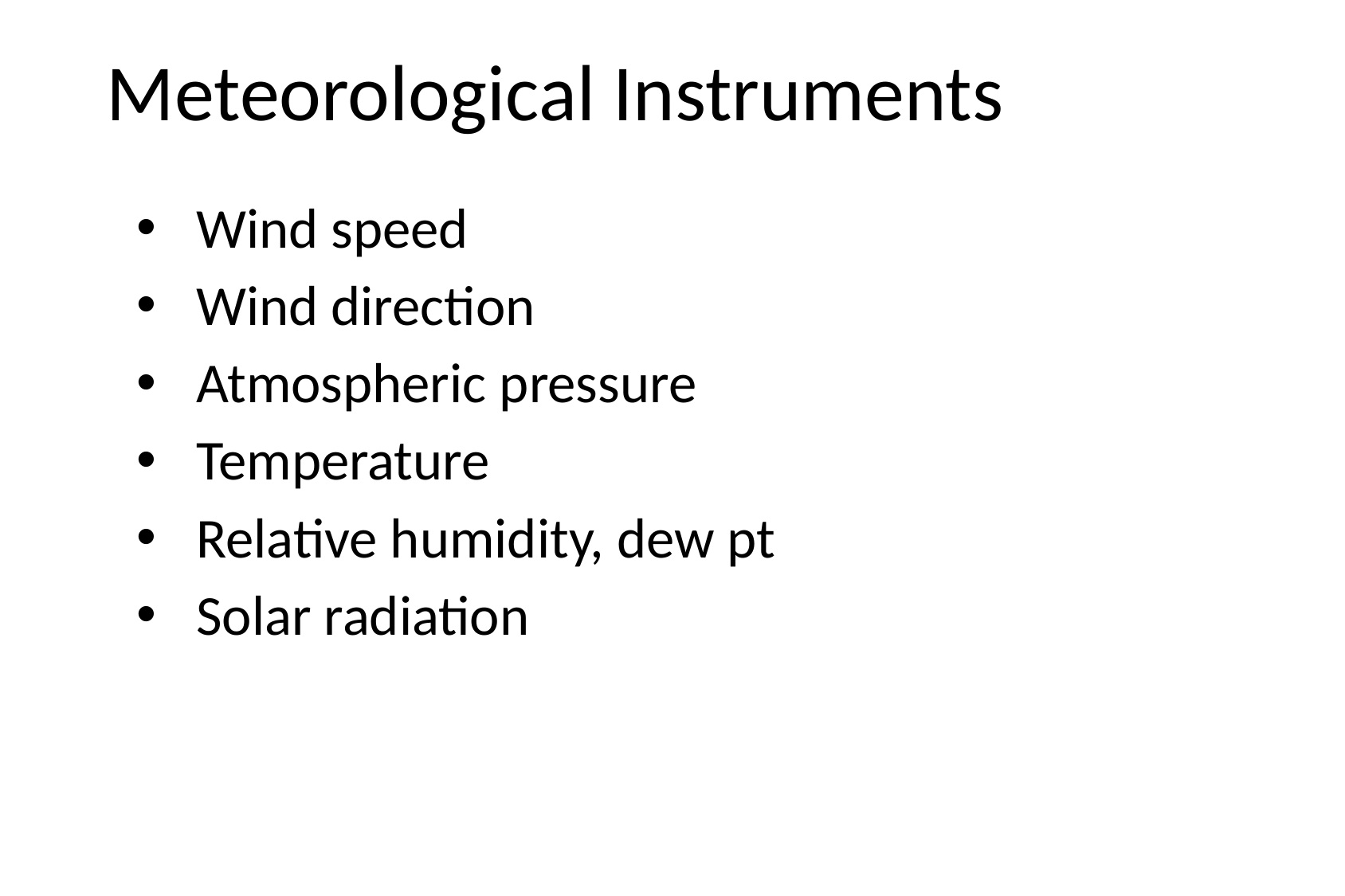

# Meteorological Instruments
Wind speed
Wind direction
Atmospheric pressure
Temperature
Relative humidity, dew pt
Solar radiation